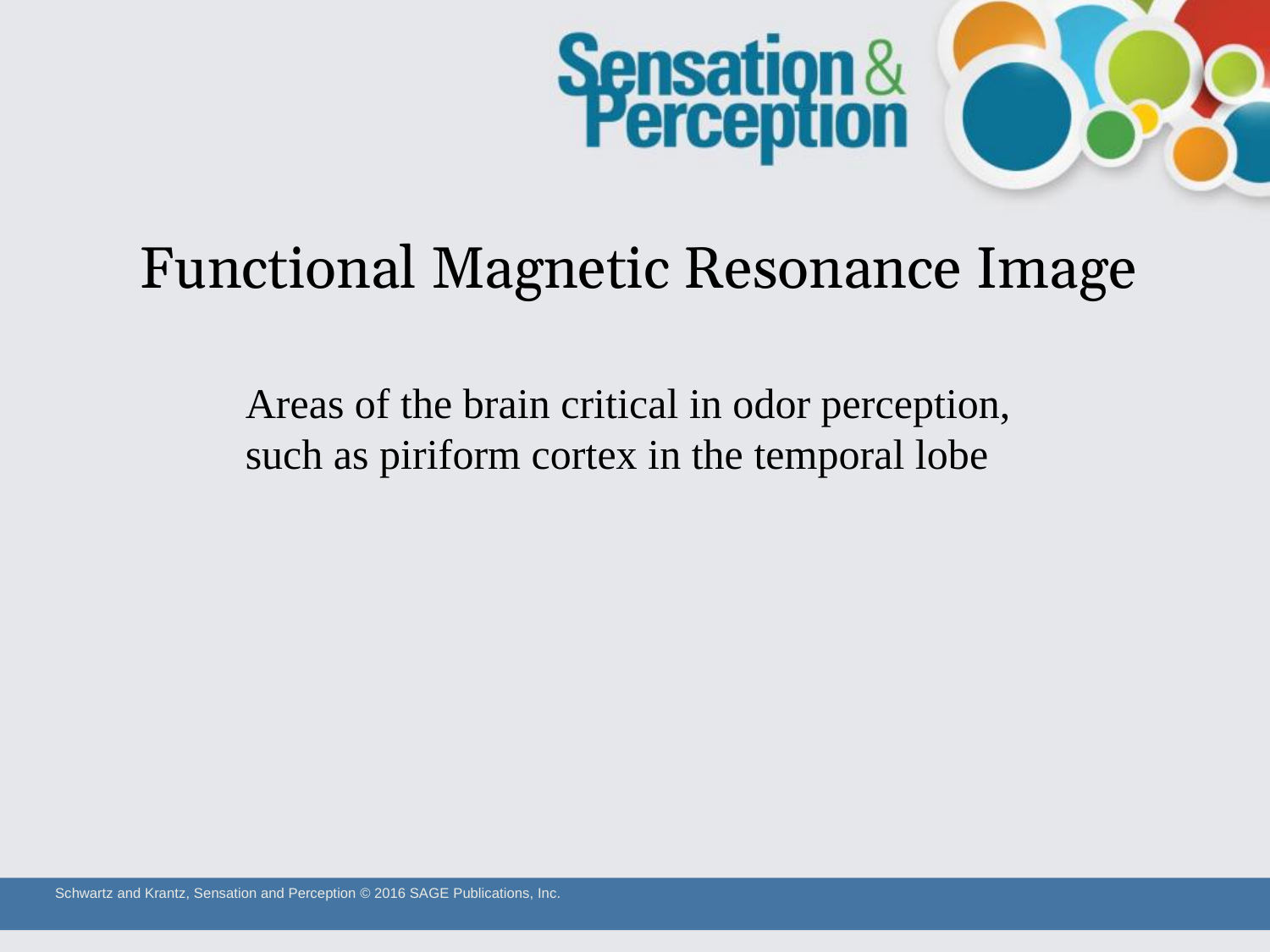

# Functional Magnetic Resonance Image
Areas of the brain critical in odor perception, such as piriform cortex in the temporal lobe
Schwartz and Krantz, Sensation and Perception © 2016 SAGE Publications, Inc.